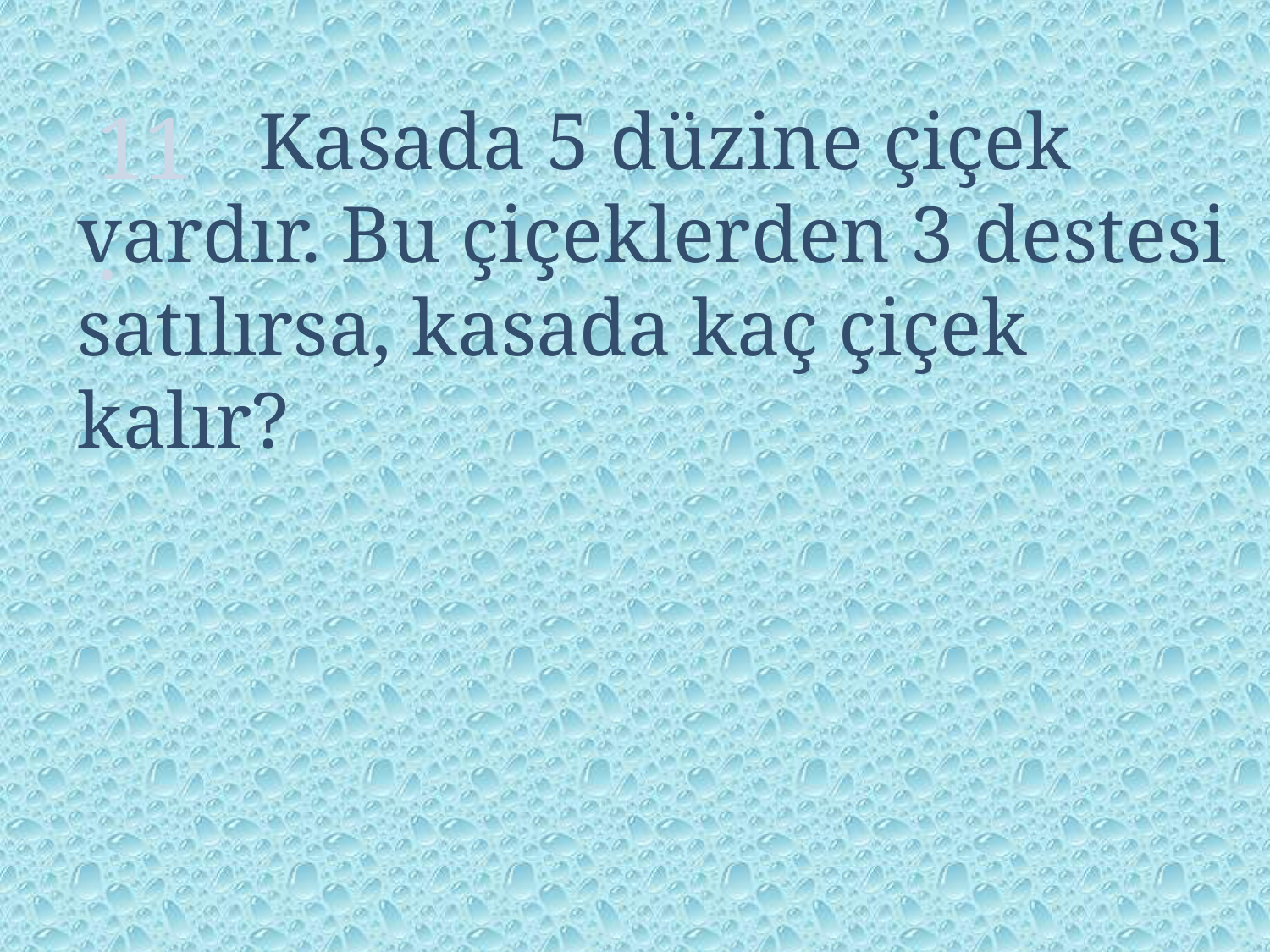

11.
         Kasada 5 düzine çiçek vardır. Bu çiçeklerden 3 destesi satılırsa, kasada kaç çiçek kalır?